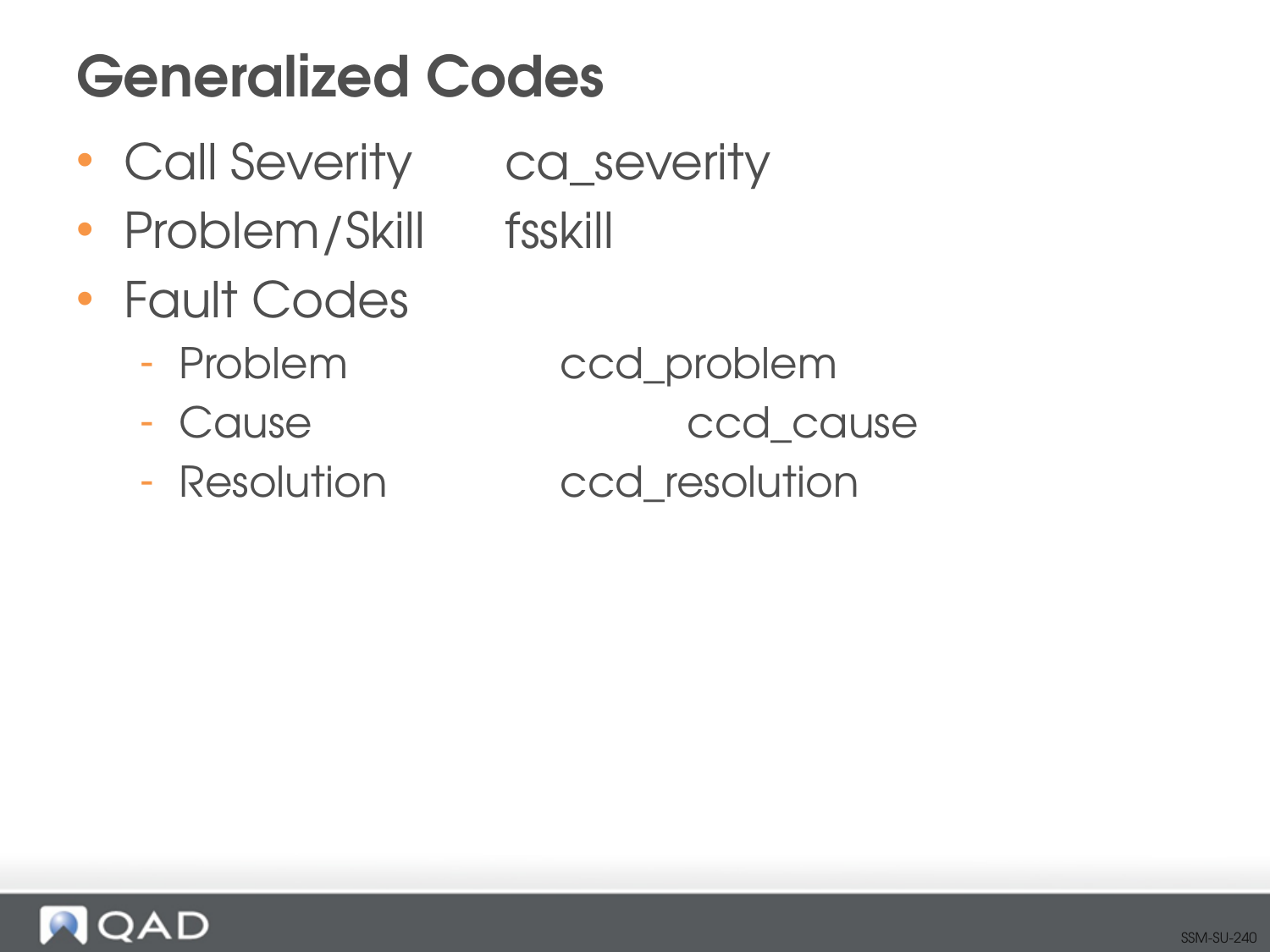

# Generalized Codes
Call Severity 	ca_severity
Problem/Skill	fsskill
Fault Codes
Problem 		ccd_problem
Cause			ccd_cause
Resolution		ccd_resolution

SSM-SU-240